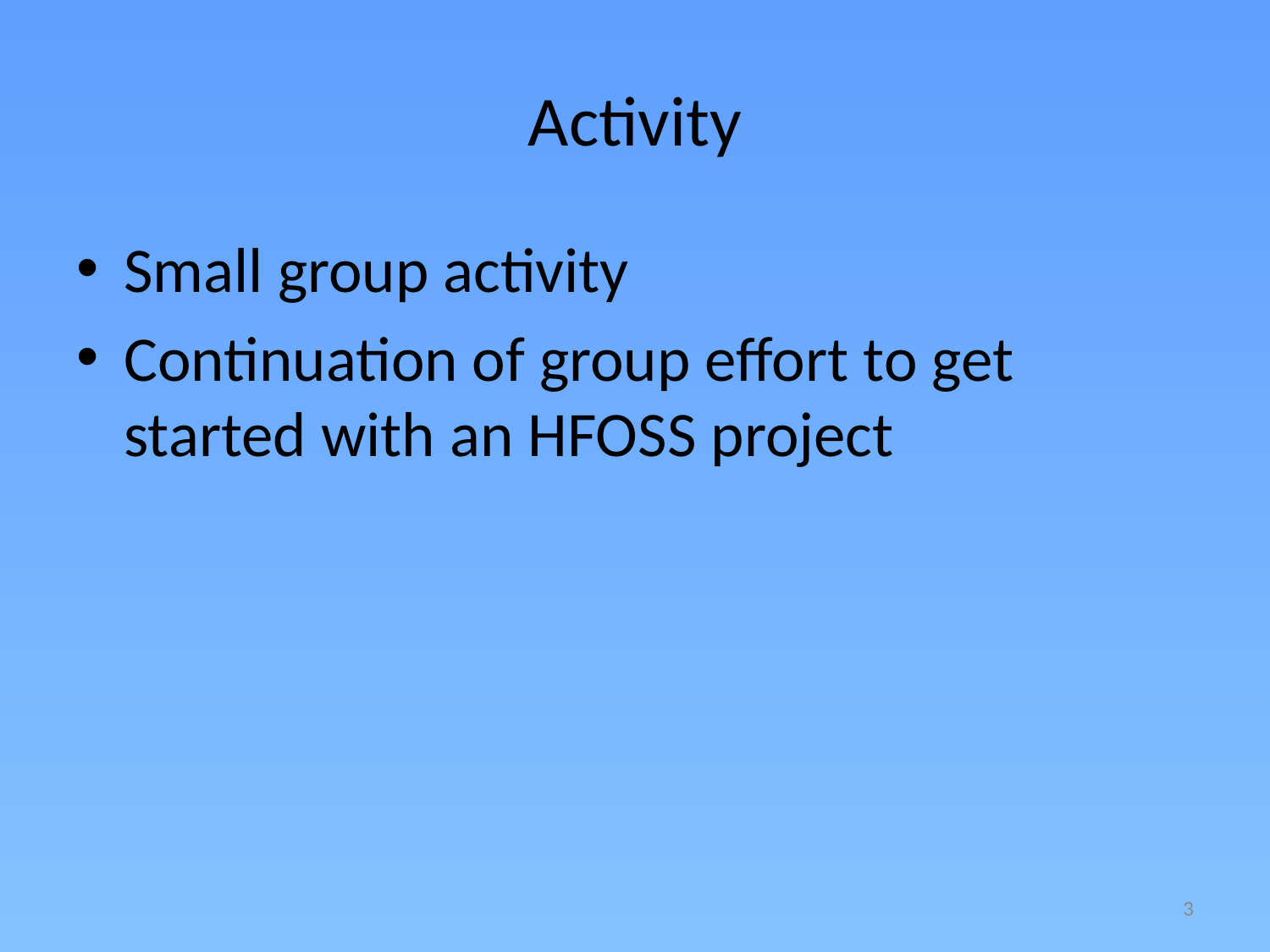

# Activity
Small group activity
Continuation of group effort to get started with an HFOSS project
3